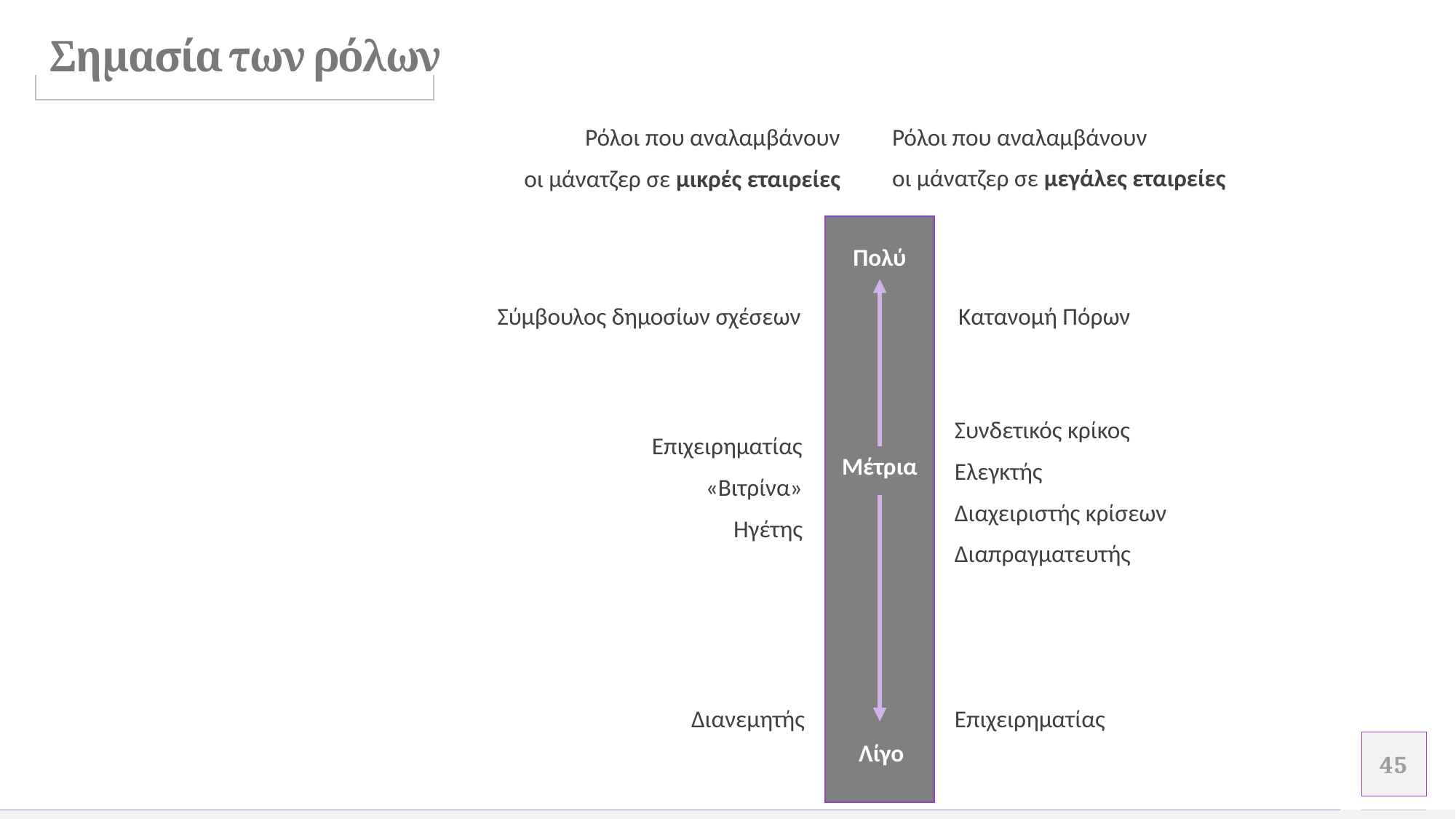

# Σημασία των ρόλων

Ρόλοι που αναλαμβάνουν
οι μάνατζερ σε μεγάλες εταιρείες

Ρόλοι που αναλαμβάνουν
οι μάνατζερ σε μικρές εταιρείες

Πολύ

Κατανομή Πόρων

Σύμβουλος δημοσίων σχέσεων

Συνδετικός κρίκος
Ελεγκτής
Διαχειριστής κρίσεων
Διαπραγματευτής

Επιχειρηματίας
«Βιτρίνα»
Ηγέτης

Μέτρια

.
.
Διανεμητής

Επιχειρηματίας

Λίγο

Λίγο

45
Προσθέστε υποσέλιδο